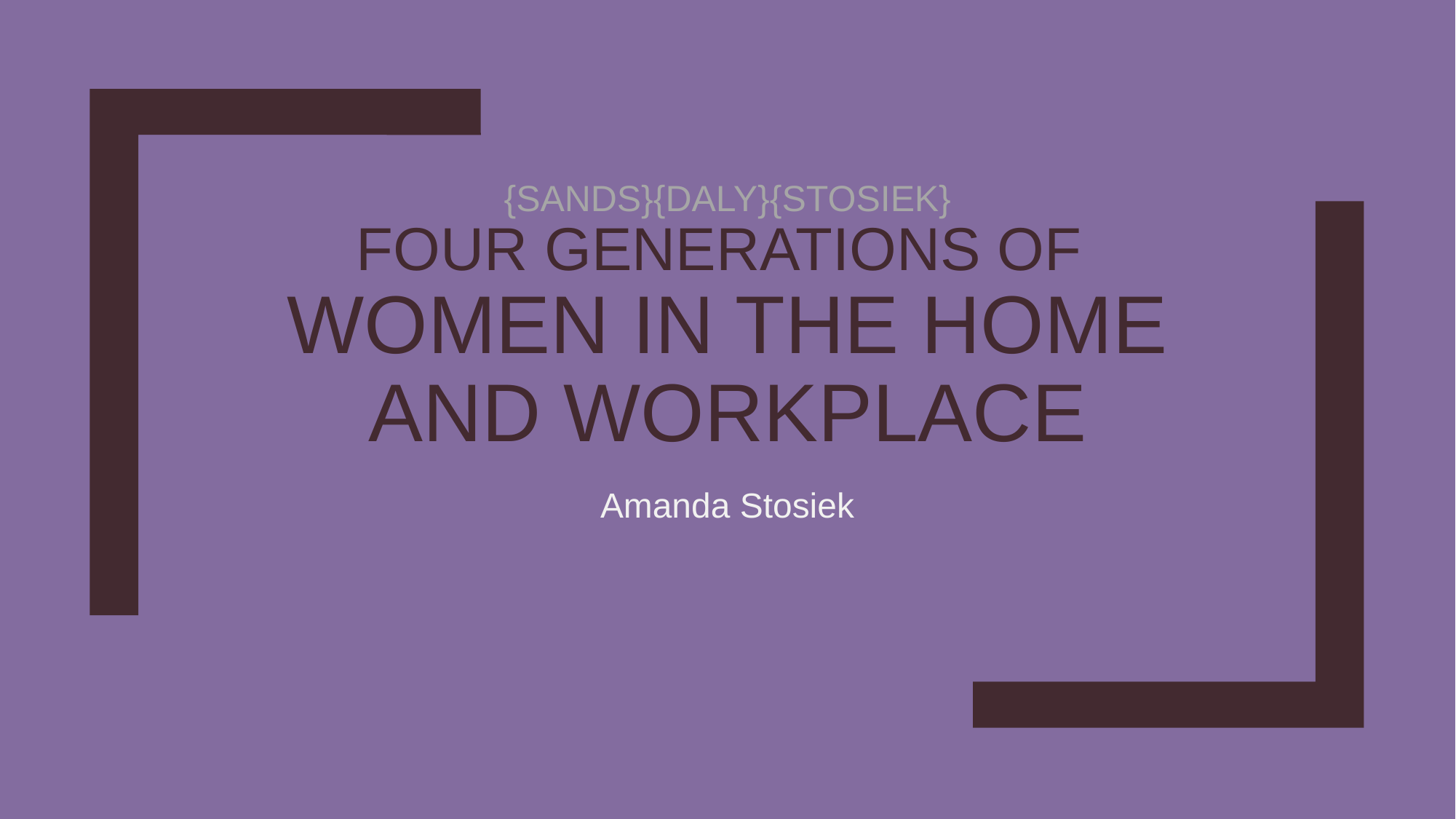

# {sands}{daly}{Stosiek} four generations of women in the home and workplace
Amanda Stosiek